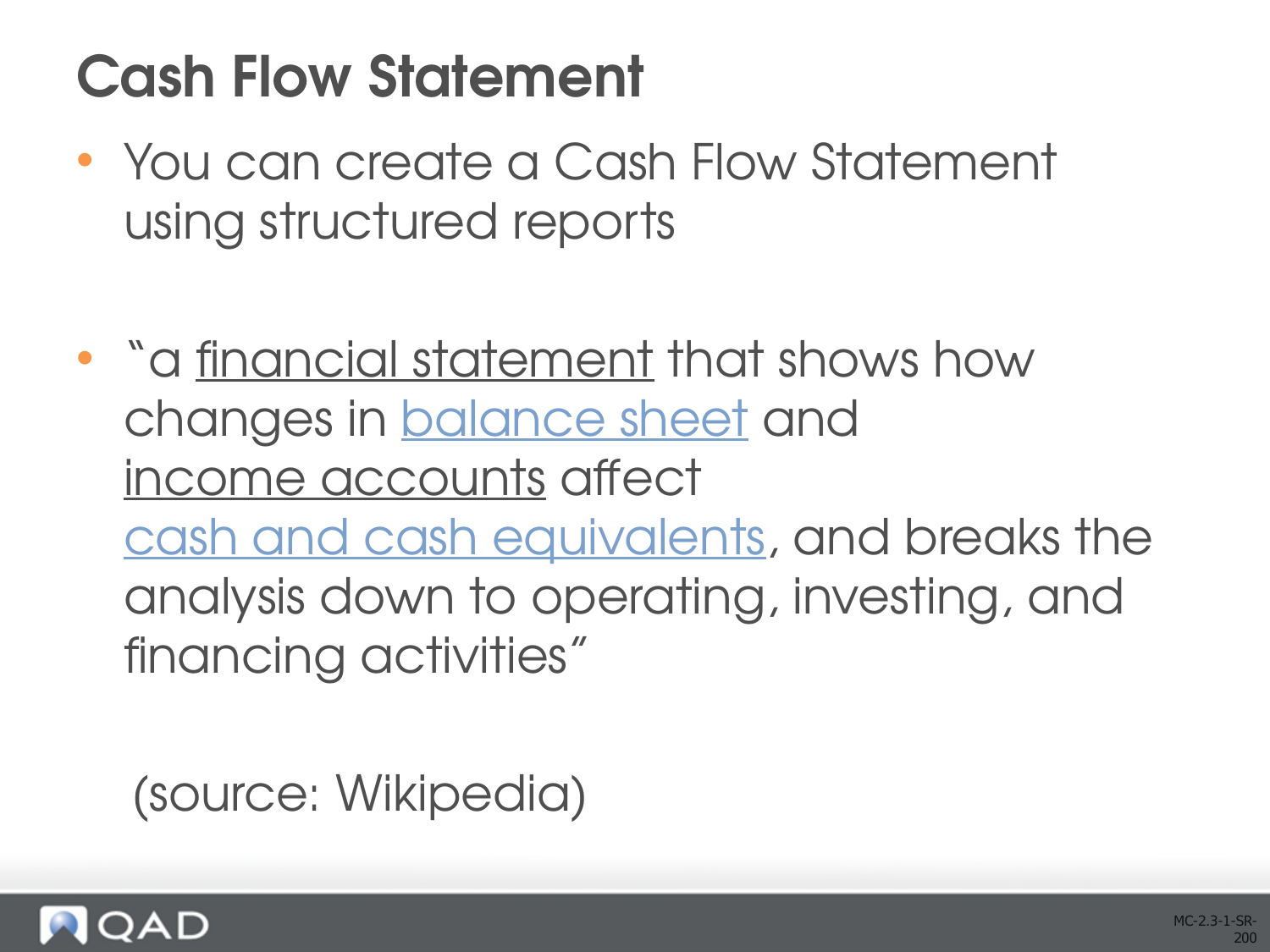

# Cash Flow Statement
You can create a Cash Flow Statement using structured reports

“a financial statement that shows how changes in balance sheet and income accounts affect cash and cash equivalents, and breaks the analysis down to operating, investing, and financing activities”

    (source: Wikipedia)

MC-2.3-1-SR-200